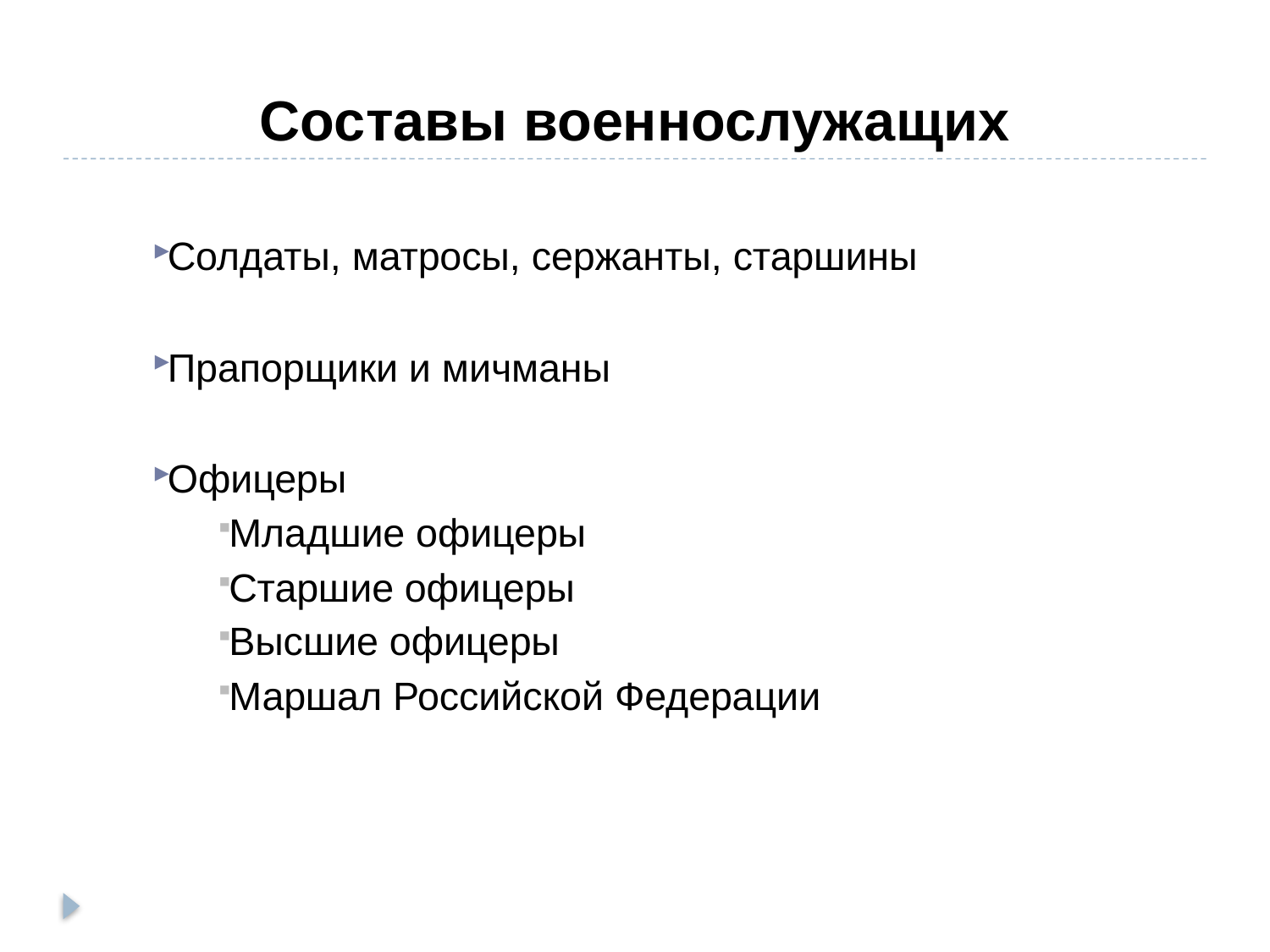

# Составы военнослужащих

Солдаты, матросы, сержанты, старшины

Прапорщики и мичманы

Офицеры
Младшие офицеры
Старшие офицеры
Высшие офицеры
Маршал Российской Федерации